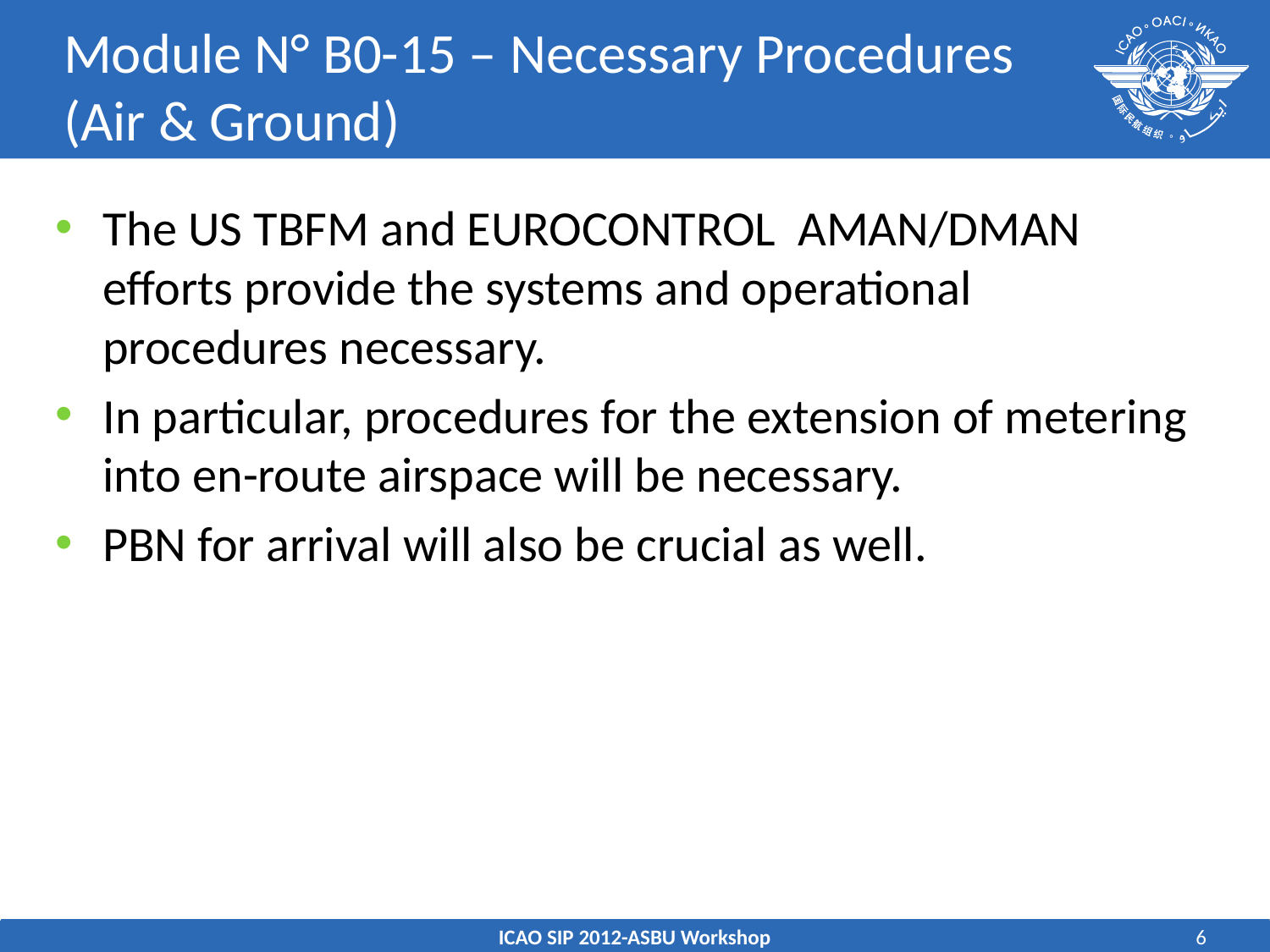

# Module N° B0-15 – Necessary Procedures (Air & Ground)
The US TBFM and EUROCONTROL  AMAN/DMAN efforts provide the systems and operational procedures necessary.
In particular, procedures for the extension of metering into en-route airspace will be necessary.
PBN for arrival will also be crucial as well.

ICAO SIP 2012-ASBU Workshop
6